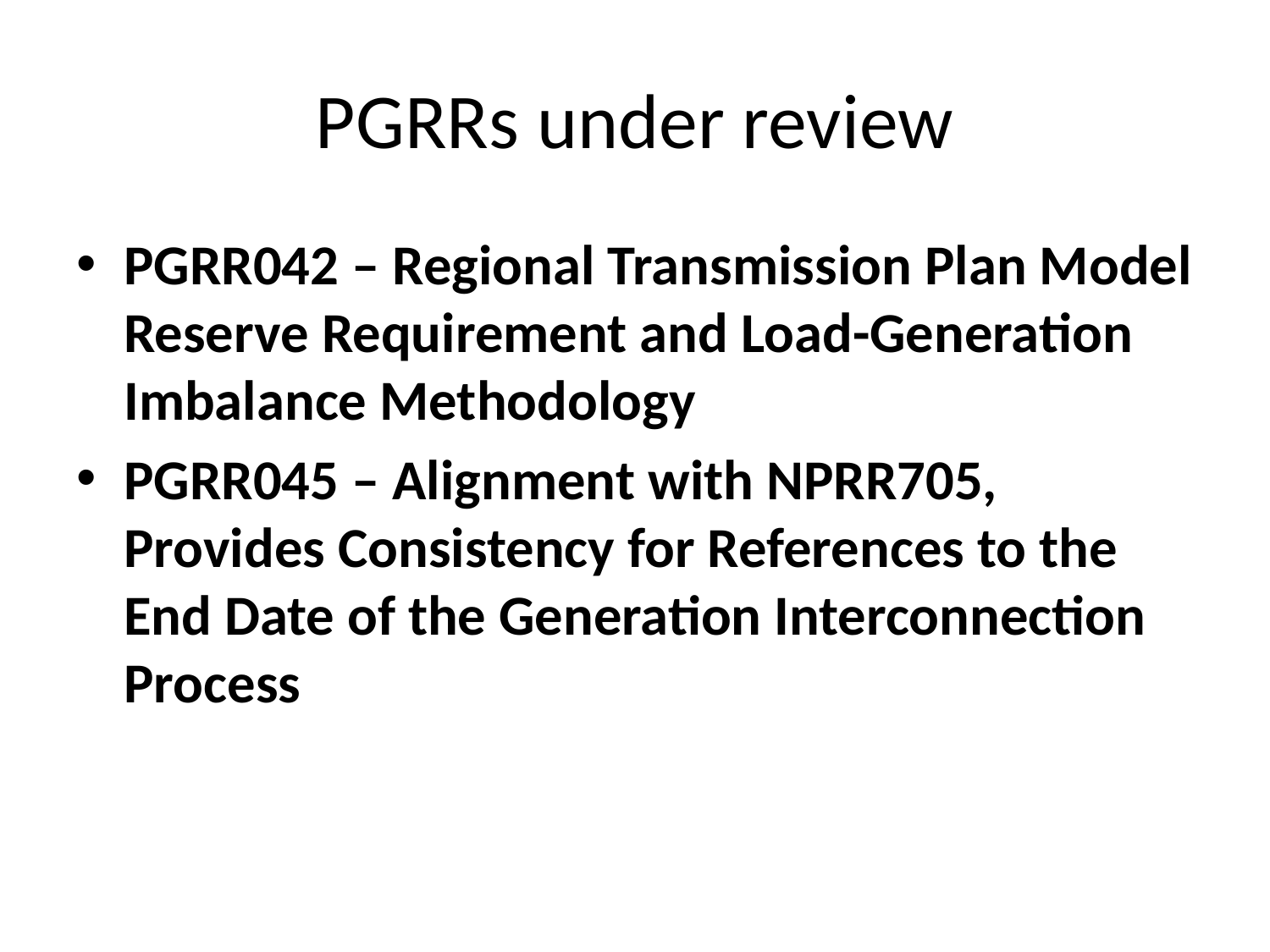

# PGRRs under review
PGRR042 – Regional Transmission Plan Model Reserve Requirement and Load-Generation Imbalance Methodology
PGRR045 – Alignment with NPRR705, Provides Consistency for References to the End Date of the Generation Interconnection Process